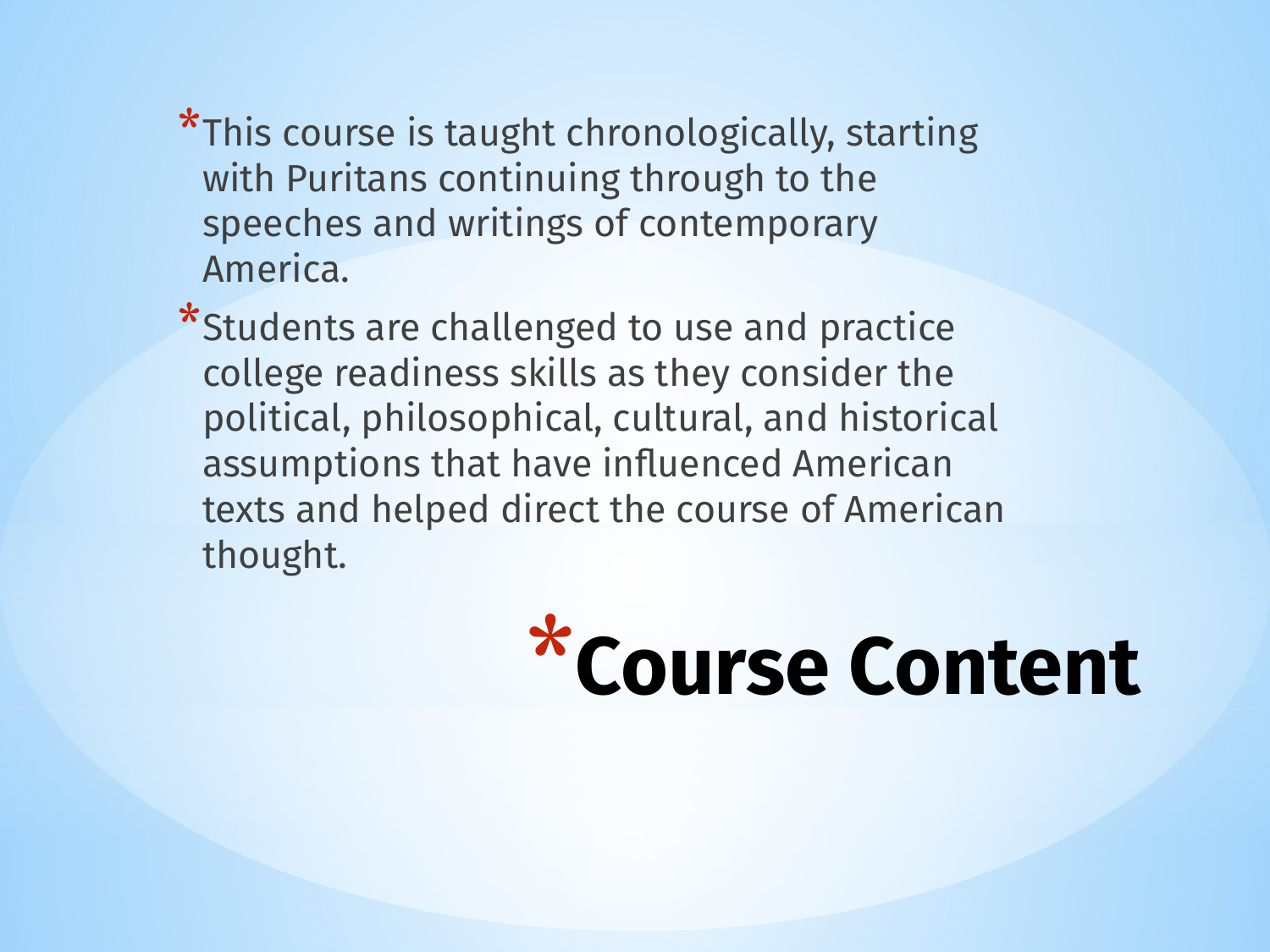

This course is taught chronologically, starting with Puritans continuing through to the speeches and writings of contemporary America.
Students are challenged to use and practice college readiness skills as they consider the political, philosophical, cultural, and historical assumptions that have influenced American texts and helped direct the course of American thought.

# Course Content